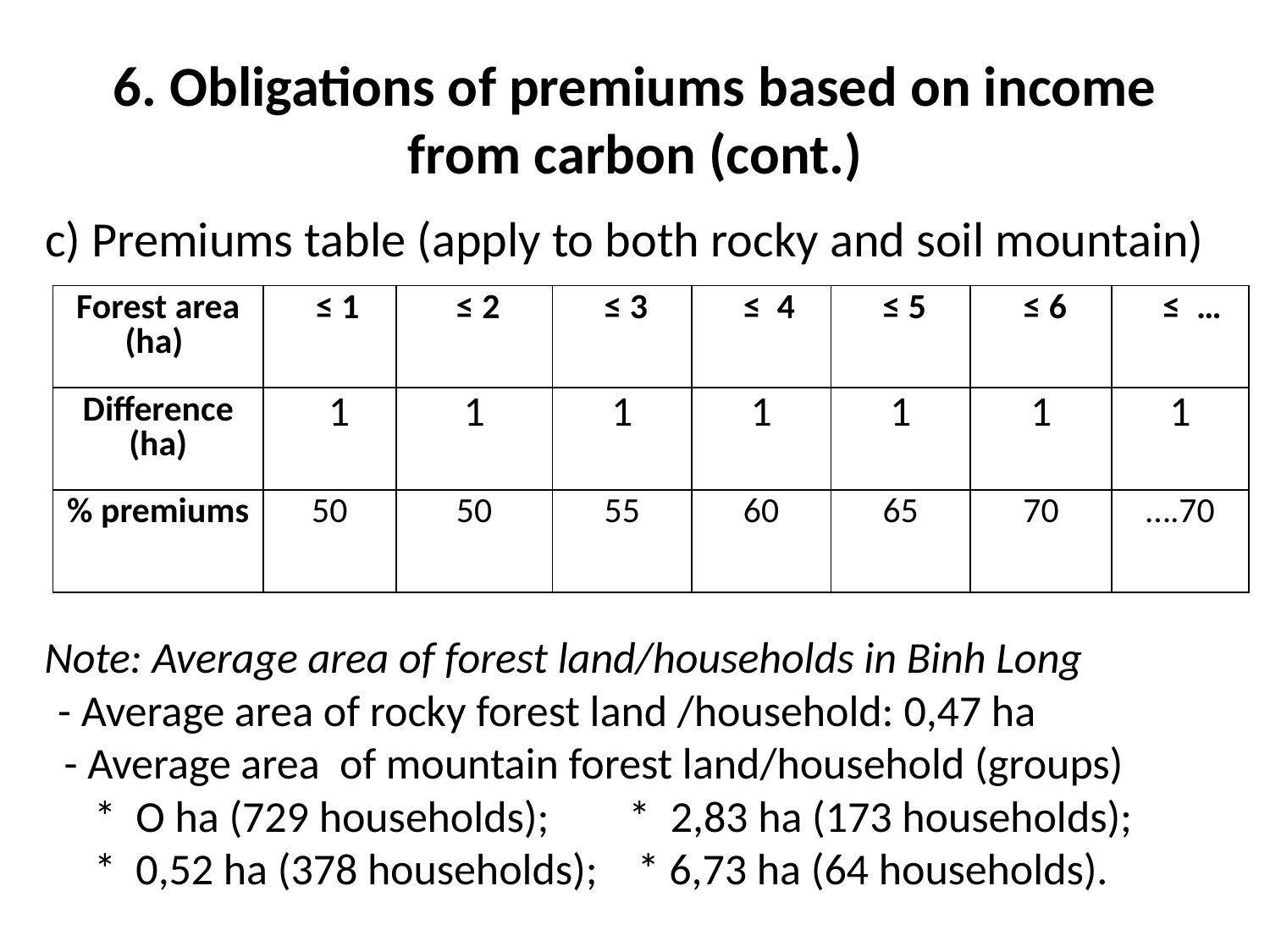

# 6. Obligations of premiums based on income from carbon (cont.)
 c) Premiums table (apply to both rocky and soil mountain)
| Forest area (ha) | ≤ 1 | ≤ 2 | ≤ 3 | ≤ 4 | ≤ 5 | ≤ 6 | ≤ … |
| --- | --- | --- | --- | --- | --- | --- | --- |
| Difference (ha) | 1 | 1 | 1 | 1 | 1 | 1 | 1 |
| % premiums | 50 | 50 | 55 | 60 | 65 | 70 | ….70 |

Note: Average area of forest land/households in Binh Long
-- Average area of rocky forest land /household: 0,47 ha
  - Average area  of mountain forest land/household (groups)
     *  O ha (729 households);        *  2,83 ha (173 households);
     *  0,52 ha (378 households);    * 6,73 ha (64 households).